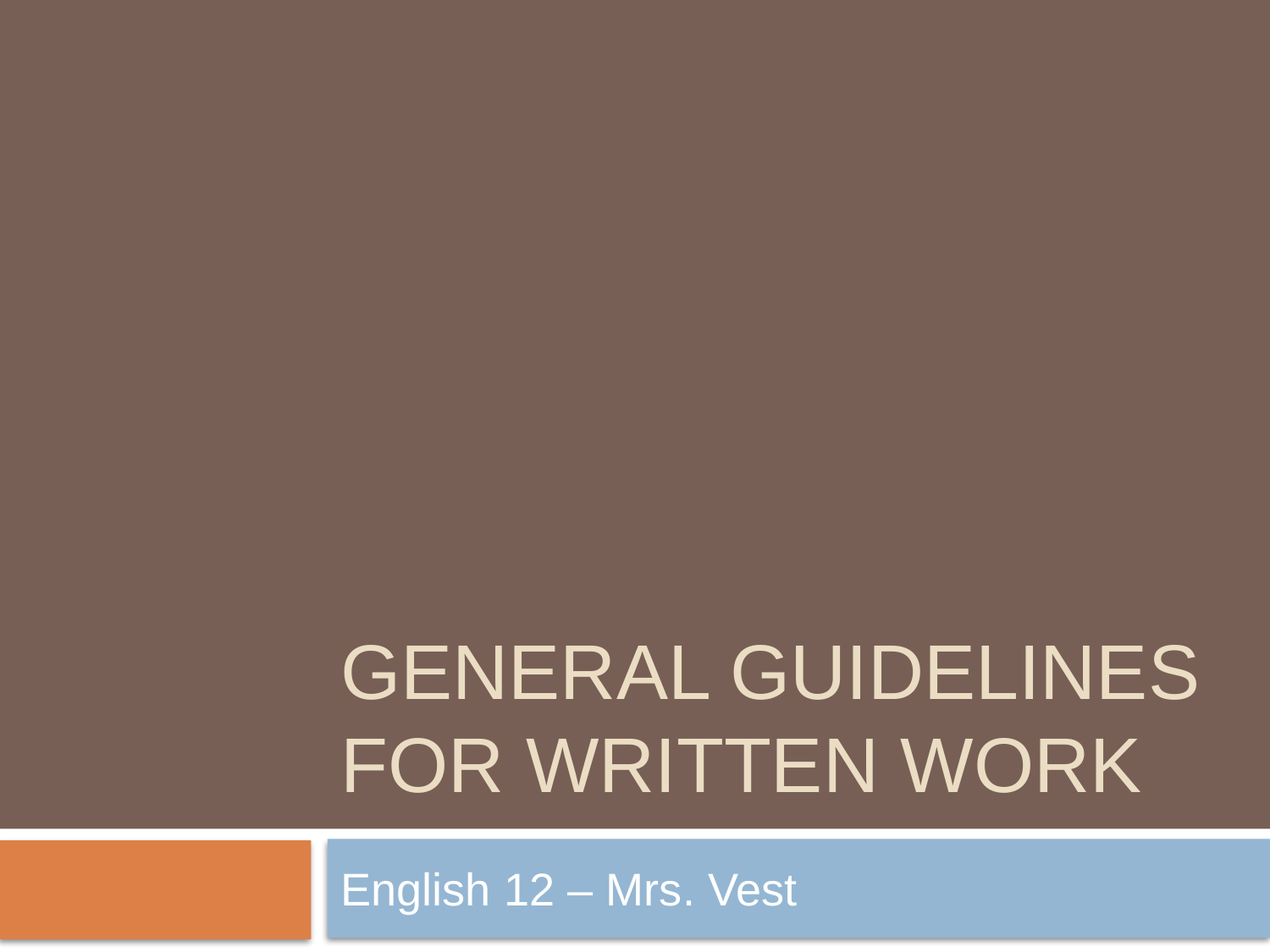

# General Guidelines for Written Work
English 12 – Mrs. Vest